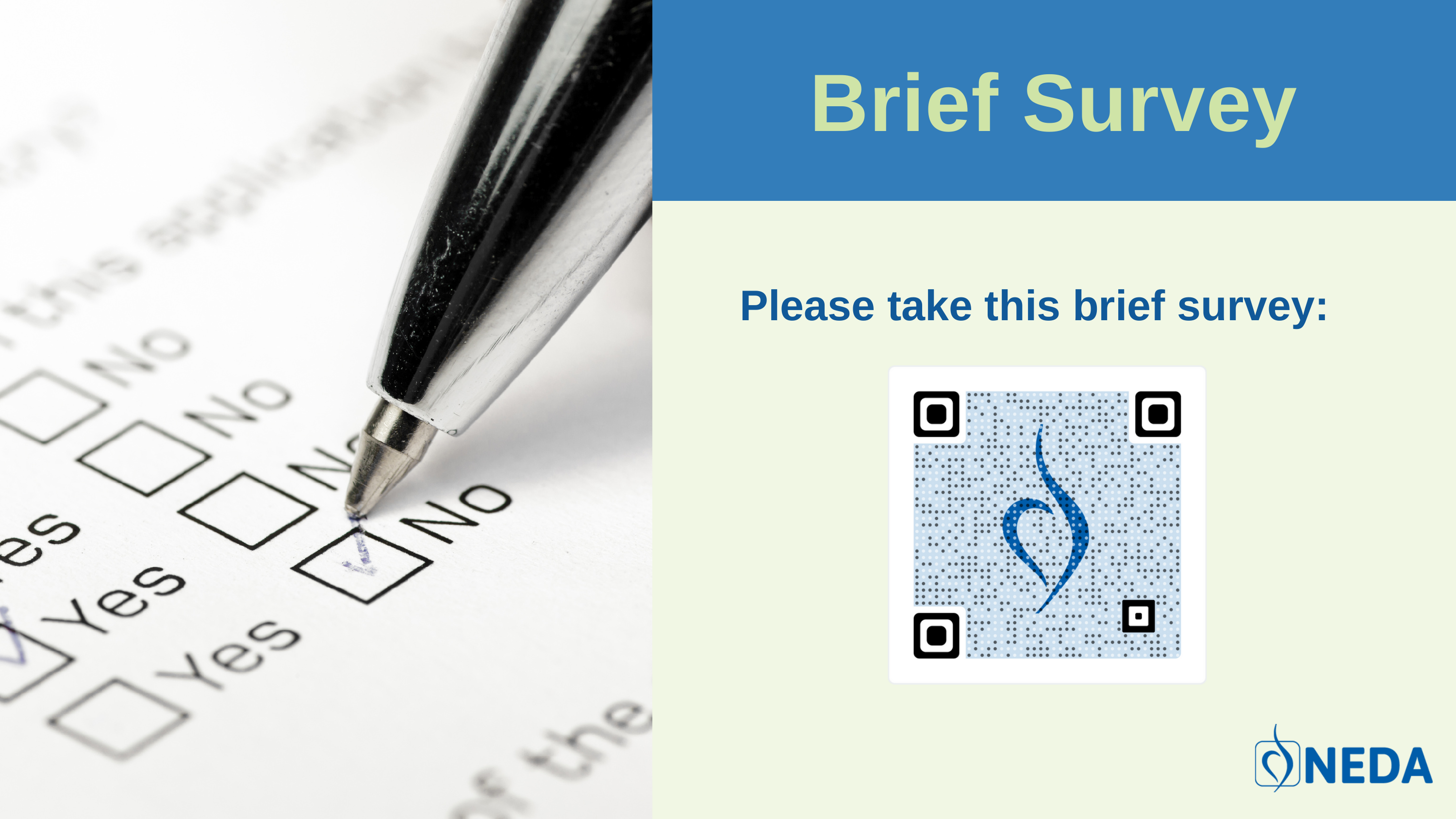

Brief Survey
Please take this brief survey: